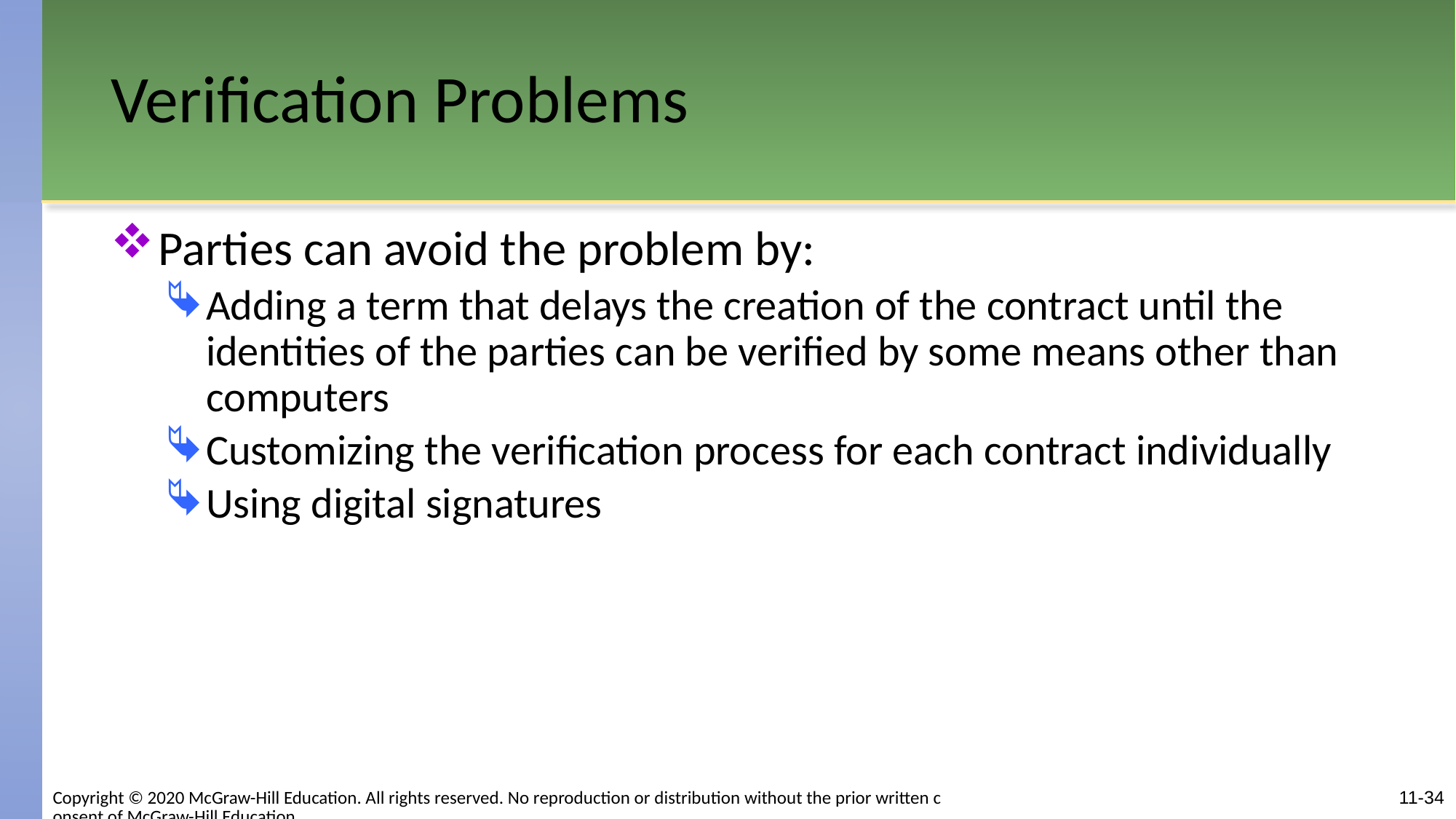

# Verification Problems
Parties can avoid the problem by:
Adding a term that delays the creation of the contract until the identities of the parties can be verified by some means other than computers
Customizing the verification process for each contract individually
Using digital signatures

Copyright © 2020 McGraw-Hill Education. All rights reserved. No reproduction or distribution without the prior written consent of McGraw-Hill Education.
11-34